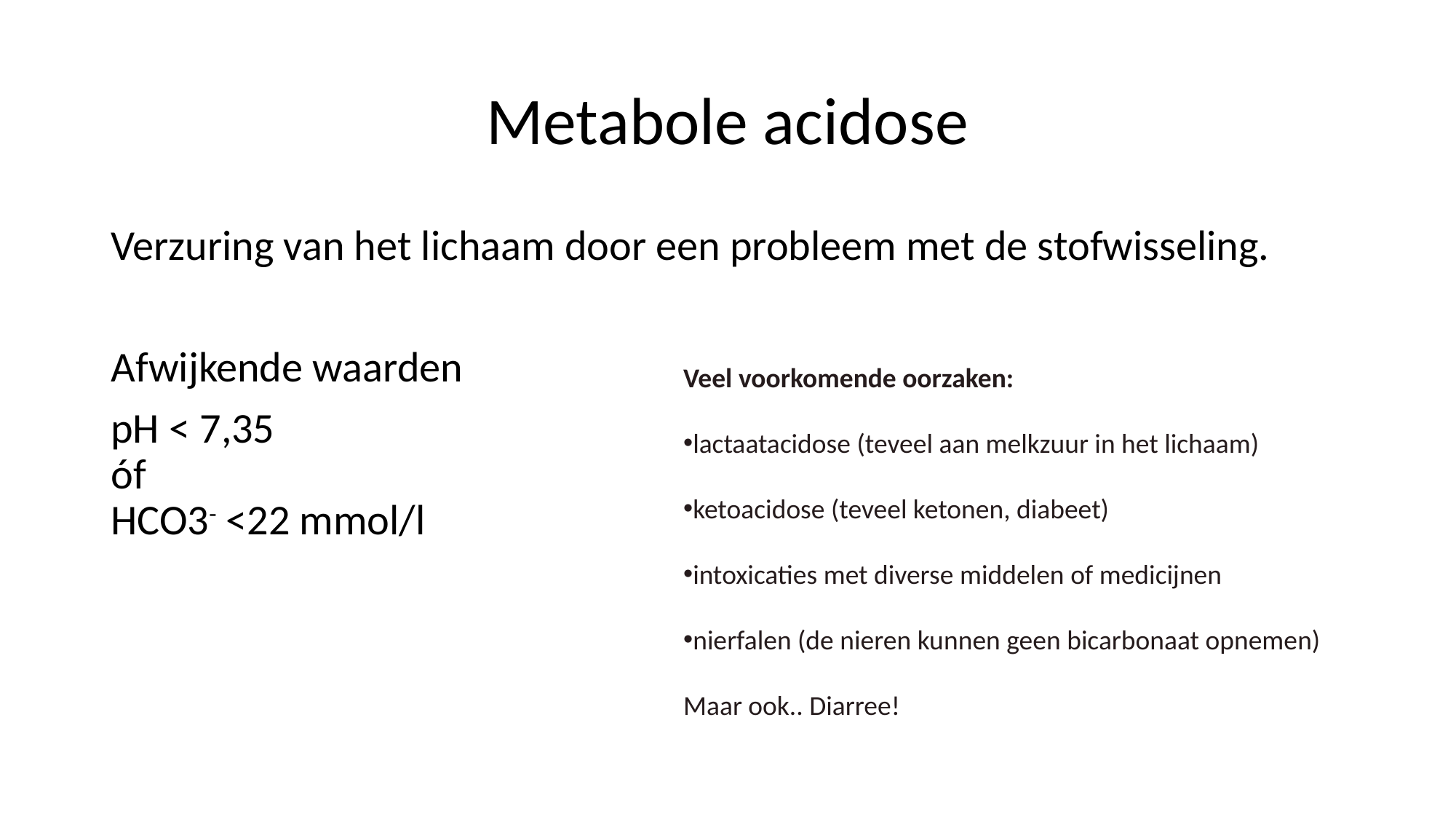

# Metabole acidose
Verzuring van het lichaam door een probleem met de stofwisseling.

Afwijkende waarden
pH < 7,35
óf
HCO3- <22 mmol/l
Veel voorkomende oorzaken:

lactaatacidose (teveel aan melkzuur in het lichaam)

ketoacidose (teveel ketonen, diabeet)

intoxicaties met diverse middelen of medicijnen

nierfalen (de nieren kunnen geen bicarbonaat opnemen)

Maar ook.. Diarree!